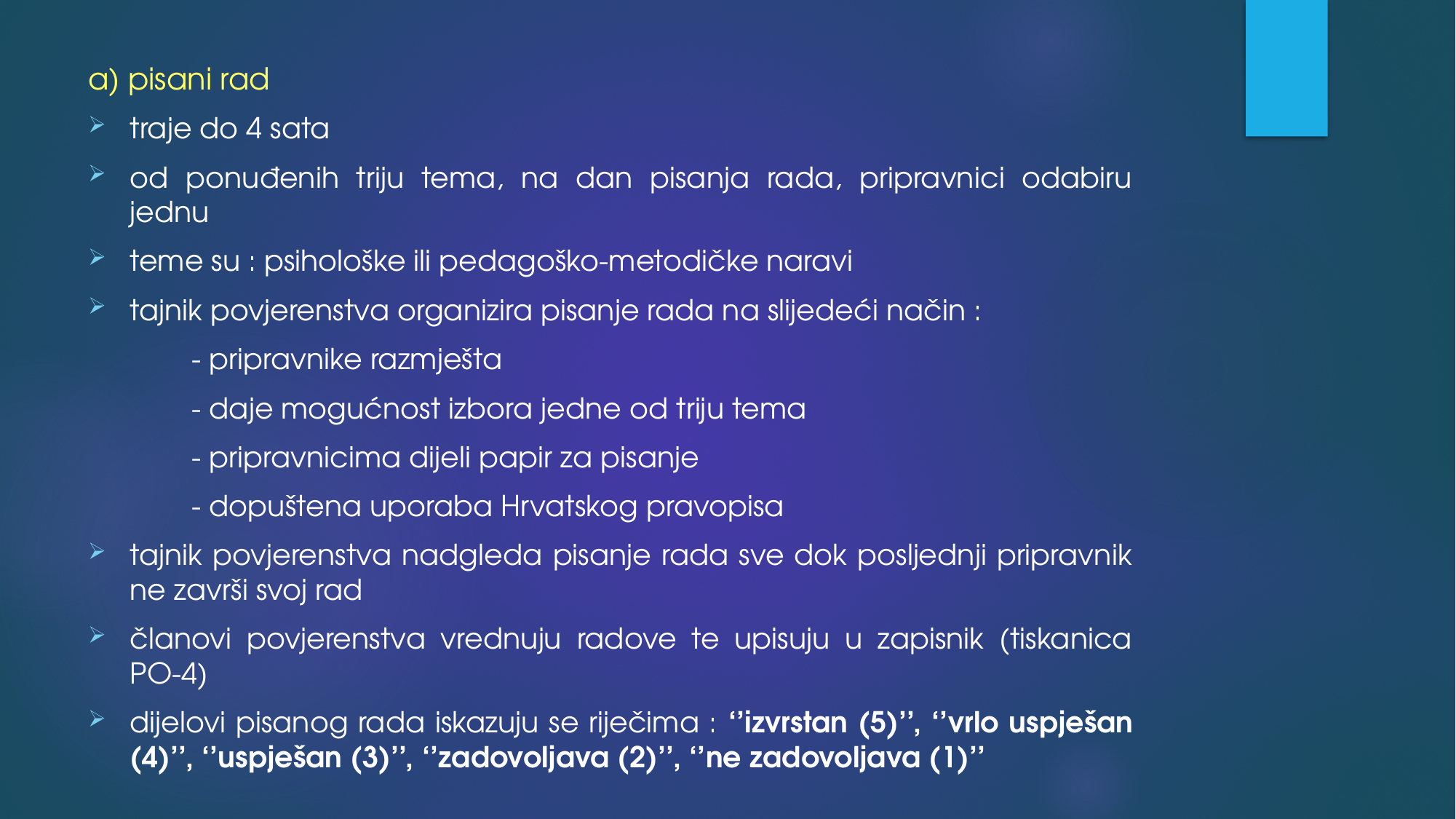

# a) pisani rad
traje do 4 sata
od ponuđenih triju tema, na dan pisanja rada, pripravnici odabiru jednu
teme su : psihološke ili pedagoško-metodičke naravi
tajnik povjerenstva organizira pisanje rada na slijedeći način :
	- pripravnike razmješta
	- daje mogućnost izbora jedne od triju tema
	- pripravnicima dijeli papir za pisanje
	- dopuštena uporaba Hrvatskog pravopisa
tajnik povjerenstva nadgleda pisanje rada sve dok posljednji pripravnik ne završi svoj rad
članovi povjerenstva vrednuju radove te upisuju u zapisnik (tiskanica PO-4)
dijelovi pisanog rada iskazuju se riječima : ‘’izvrstan (5)’’, ‘’vrlo uspješan (4)’’, ‘’uspješan (3)’’, ‘’zadovoljava (2)’’, ‘’ne zadovoljava (1)’’